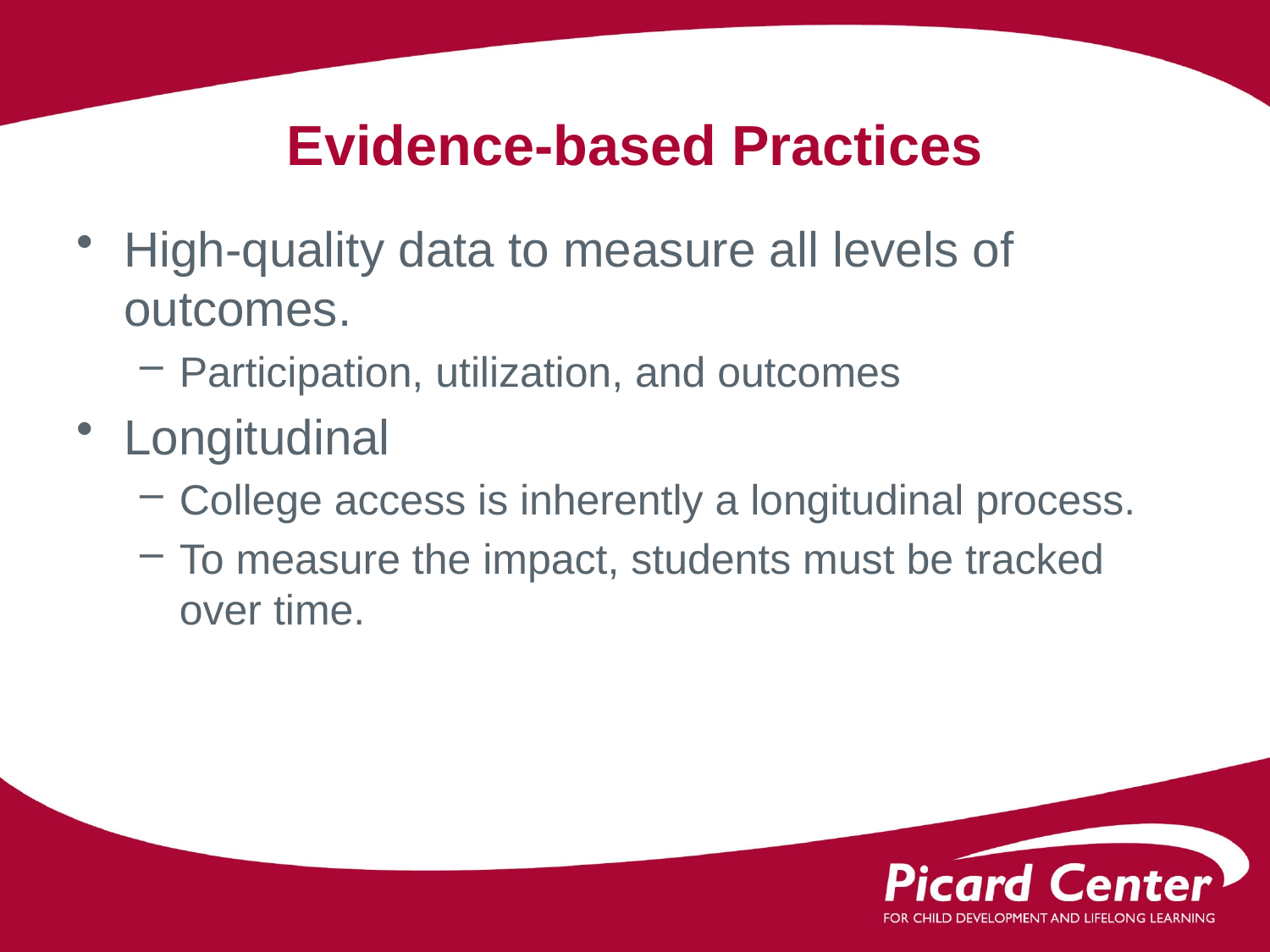

# Evidence-based Practices
High-quality data to measure all levels of outcomes.
Participation, utilization, and outcomes
Longitudinal
College access is inherently a longitudinal process.
To measure the impact, students must be tracked over time.